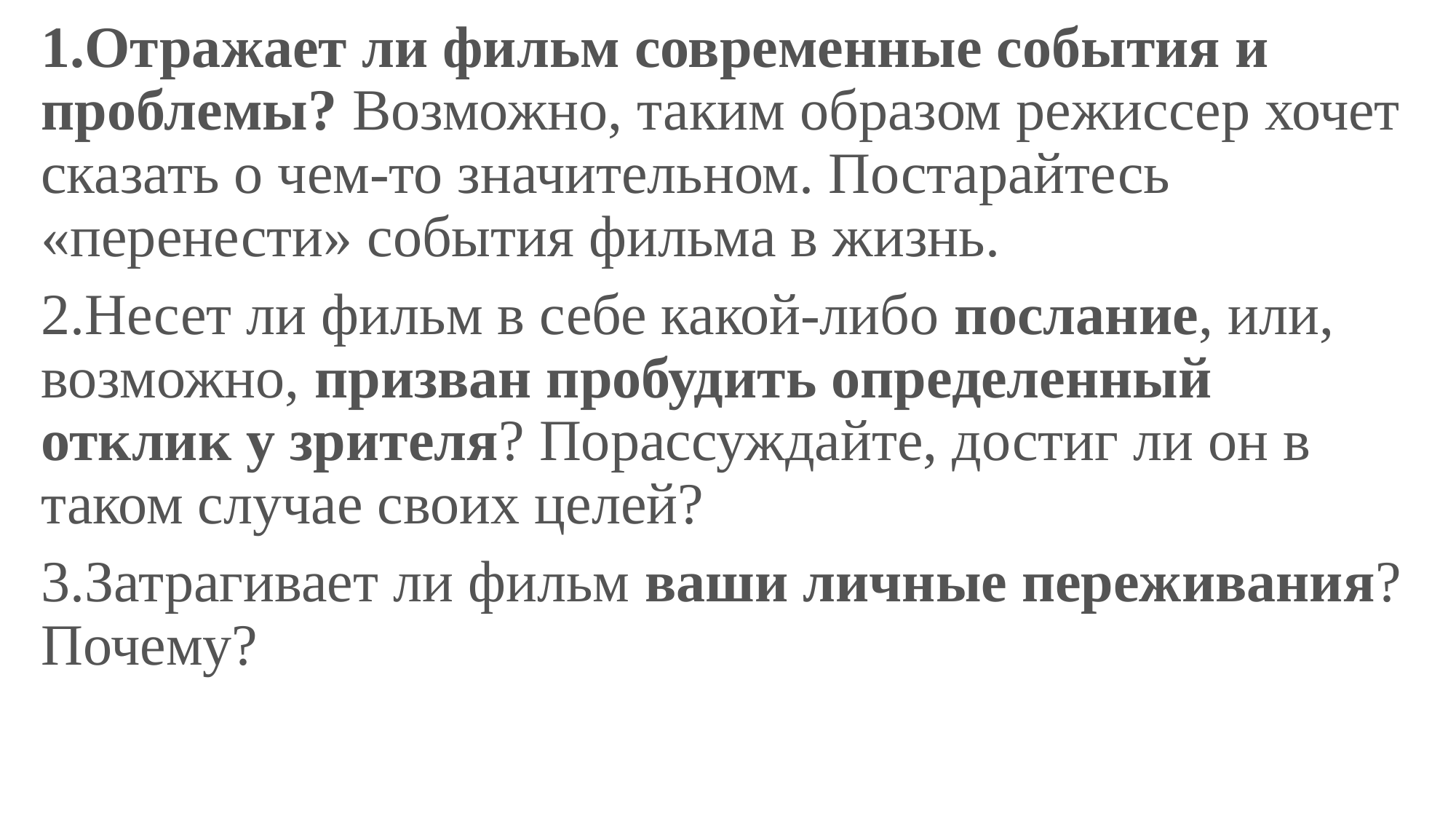

1.Отражает ли фильм современные события и проблемы? Возможно, таким образом режиссер хочет сказать о чем-то значительном. Постарайтесь «перенести» события фильма в жизнь.
2.Несет ли фильм в себе какой-либо послание, или, возможно, призван пробудить определенный отклик у зрителя? Порассуждайте, достиг ли он в таком случае своих целей?
3.Затрагивает ли фильм ваши личные переживания? Почему?